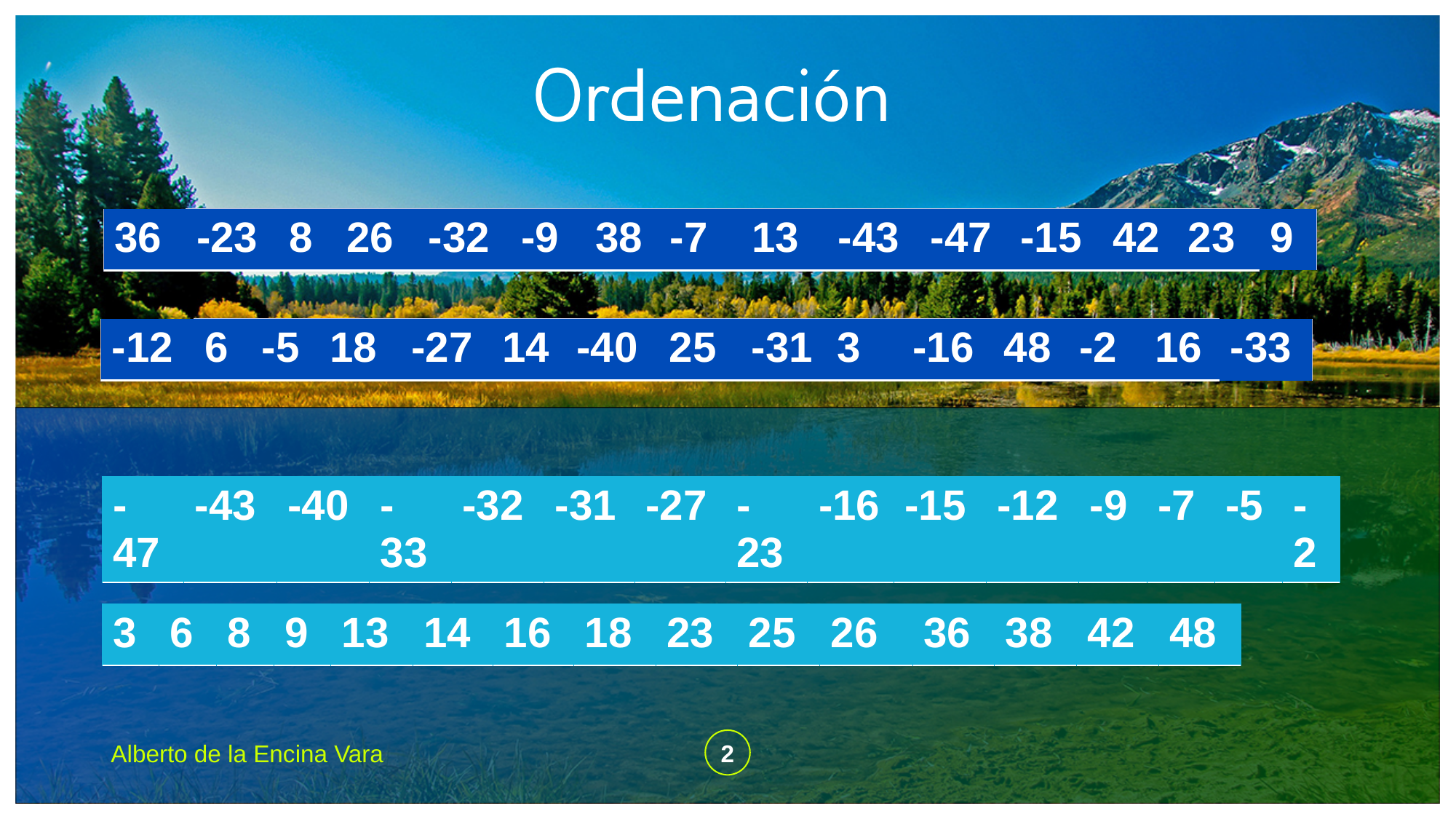

# Ordenación
| 36 | -23 | 8 | 26 | -32 | -9 | 38 | -7 | 13 | -43 | -47 | -15 | 42 | 23 | 9 |
| --- | --- | --- | --- | --- | --- | --- | --- | --- | --- | --- | --- | --- | --- | --- |
| -12 | 6 | -5 | 18 | -27 | 14 | -40 | 25 | -31 | 3 | -16 | 48 | -2 | 16 | -33 |
| --- | --- | --- | --- | --- | --- | --- | --- | --- | --- | --- | --- | --- | --- | --- |
| -47 | -43 | -40 | -33 | -32 | -31 | -27 | -23 | -16 | -15 | -12 | -9 | -7 | -5 | -2 |
| --- | --- | --- | --- | --- | --- | --- | --- | --- | --- | --- | --- | --- | --- | --- |
| 3 | 6 | 8 | 9 | 13 | 14 | 16 | 18 | 23 | 25 | 26 | 36 | 38 | 42 | 48 |
| --- | --- | --- | --- | --- | --- | --- | --- | --- | --- | --- | --- | --- | --- | --- |
Alberto de la Encina Vara
2